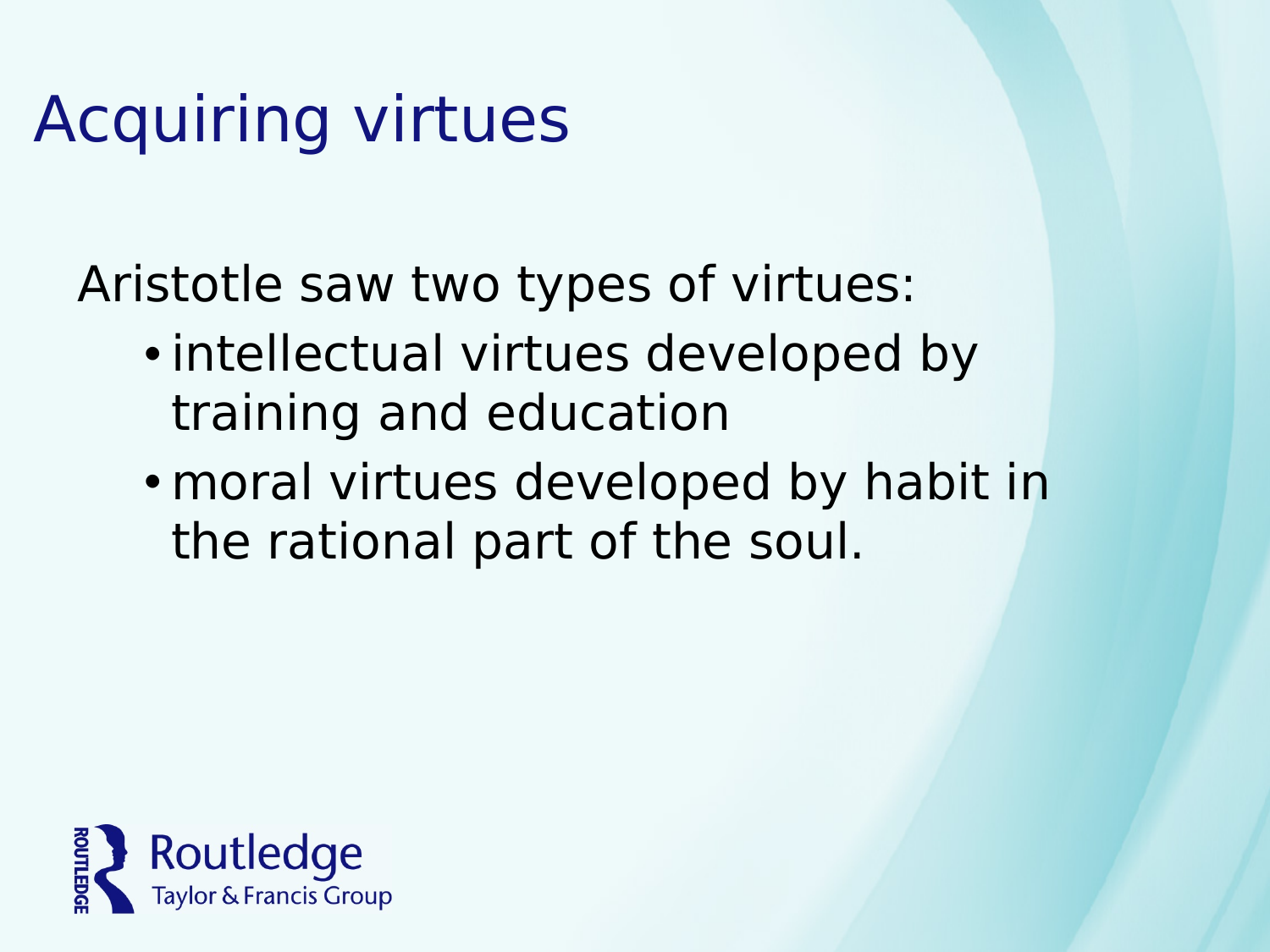

# Acquiring virtues
Aristotle saw two types of virtues:
intellectual virtues developed by training and education
moral virtues developed by habit in the rational part of the soul.